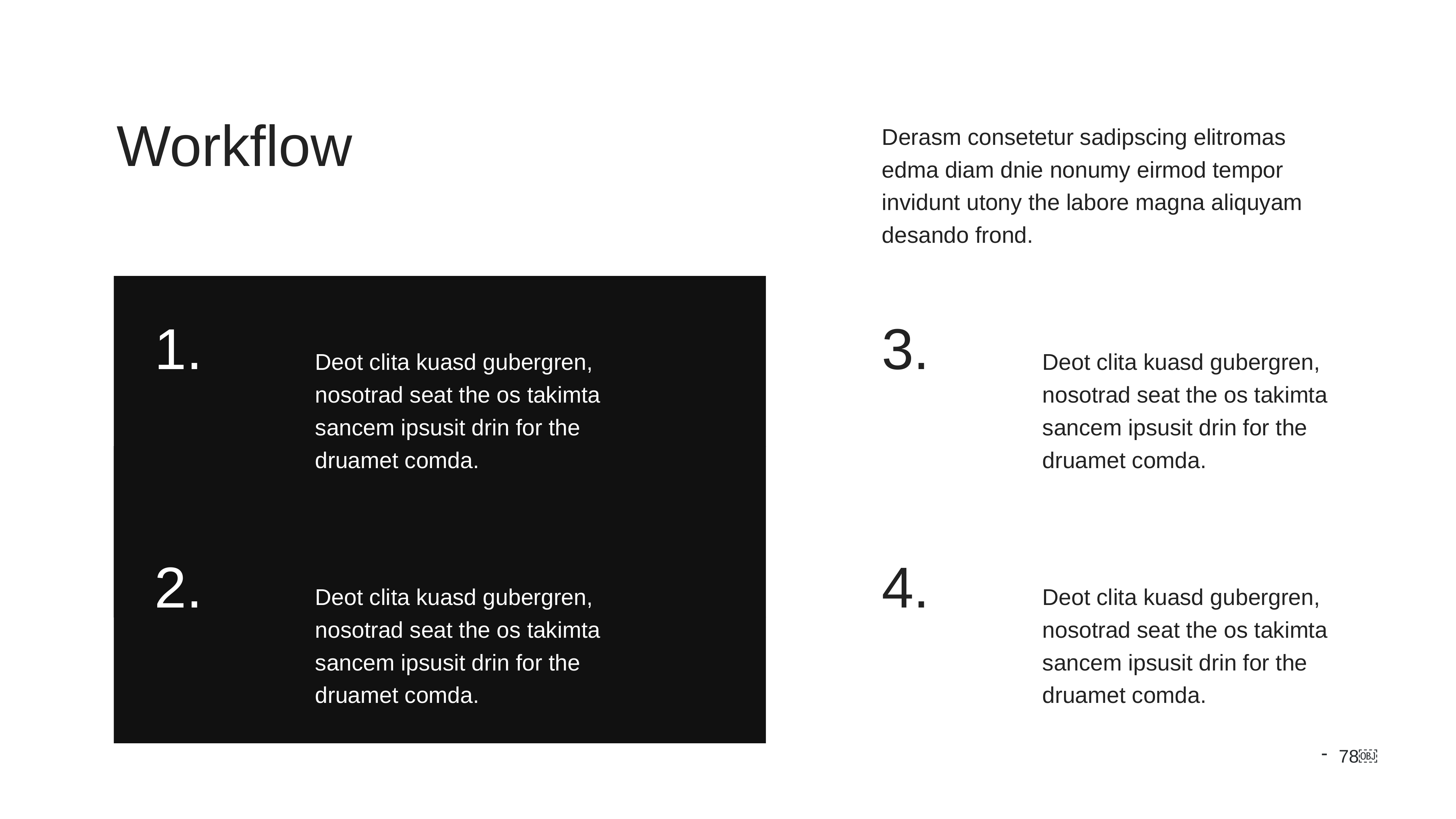

Workflow
Derasm consetetur sadipscing elitromas edma diam dnie nonumy eirmod tempor invidunt utony the labore magna aliquyam desando frond.

1.
3.
Deot clita kuasd gubergren, nosotrad seat the os takimta sancem ipsusit drin for the druamet comda.
Deot clita kuasd gubergren, nosotrad seat the os takimta sancem ipsusit drin for the druamet comda.
2.
4.
Deot clita kuasd gubergren, nosotrad seat the os takimta sancem ipsusit drin for the druamet comda.
Deot clita kuasd gubergren, nosotrad seat the os takimta sancem ipsusit drin for the druamet comda.